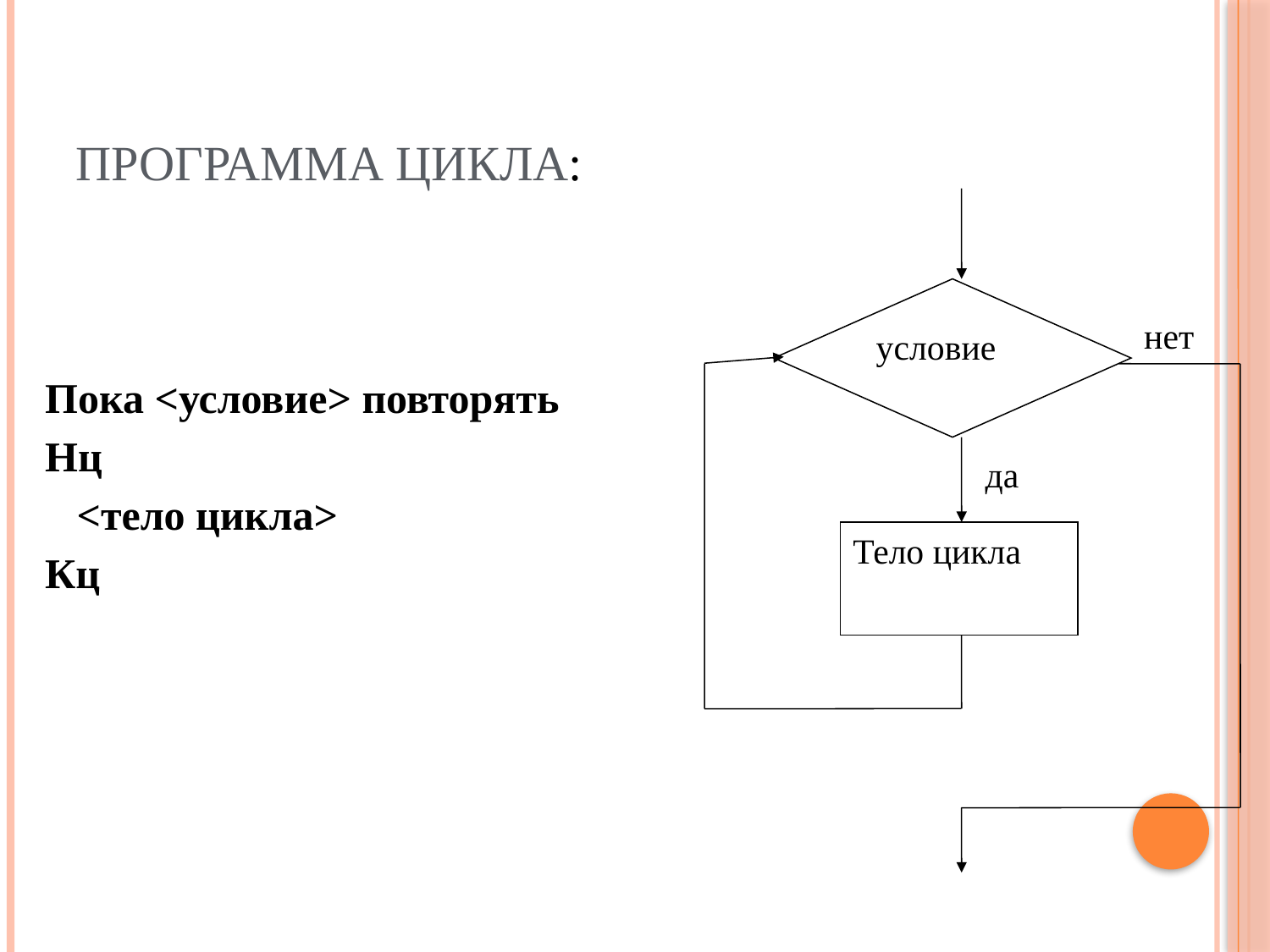

# Программа цикла:

условие

Тело цикла
цикла

нет
Пока <условие> повторять
Нц
   <тело цикла>
Кц

да
да